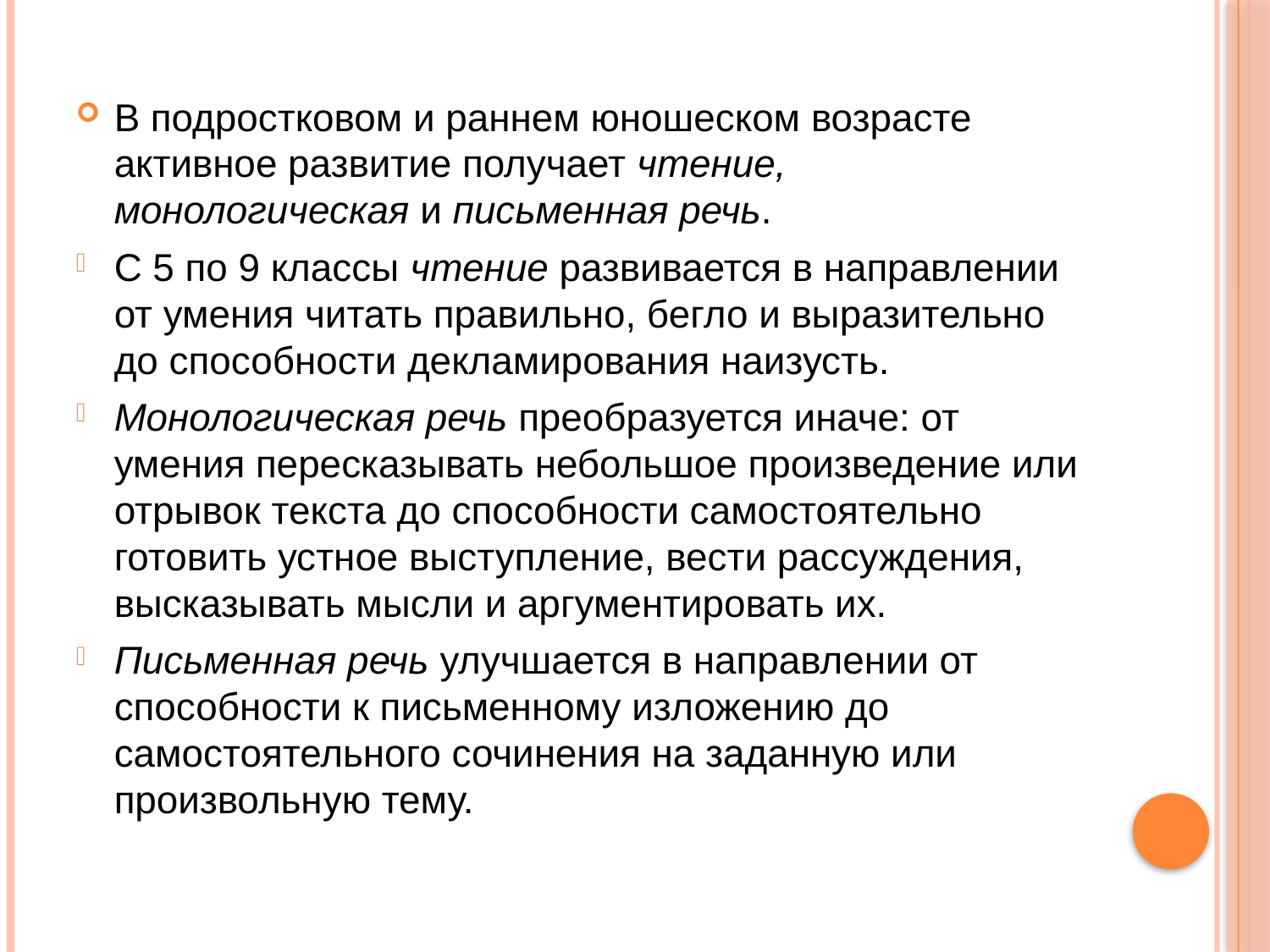

#
В подростковом и раннем юношеском возрасте активное развитие получает чтение, монологическая и письменная речь.
С 5 по 9 классы чтение развивается в направлении от умения читать правильно, бегло и выразительно до способности декламирования наизусть.
Монологическая речь преобразуется иначе: от умения пересказывать небольшое произведение или отрывок текста до способности самостоятельно готовить устное выступление, вести рассуждения, высказывать мысли и аргументировать их.
Письменная речь улучшается в направлении от способности к письменному изложению до самостоятельного сочинения на заданную или произвольную тему.